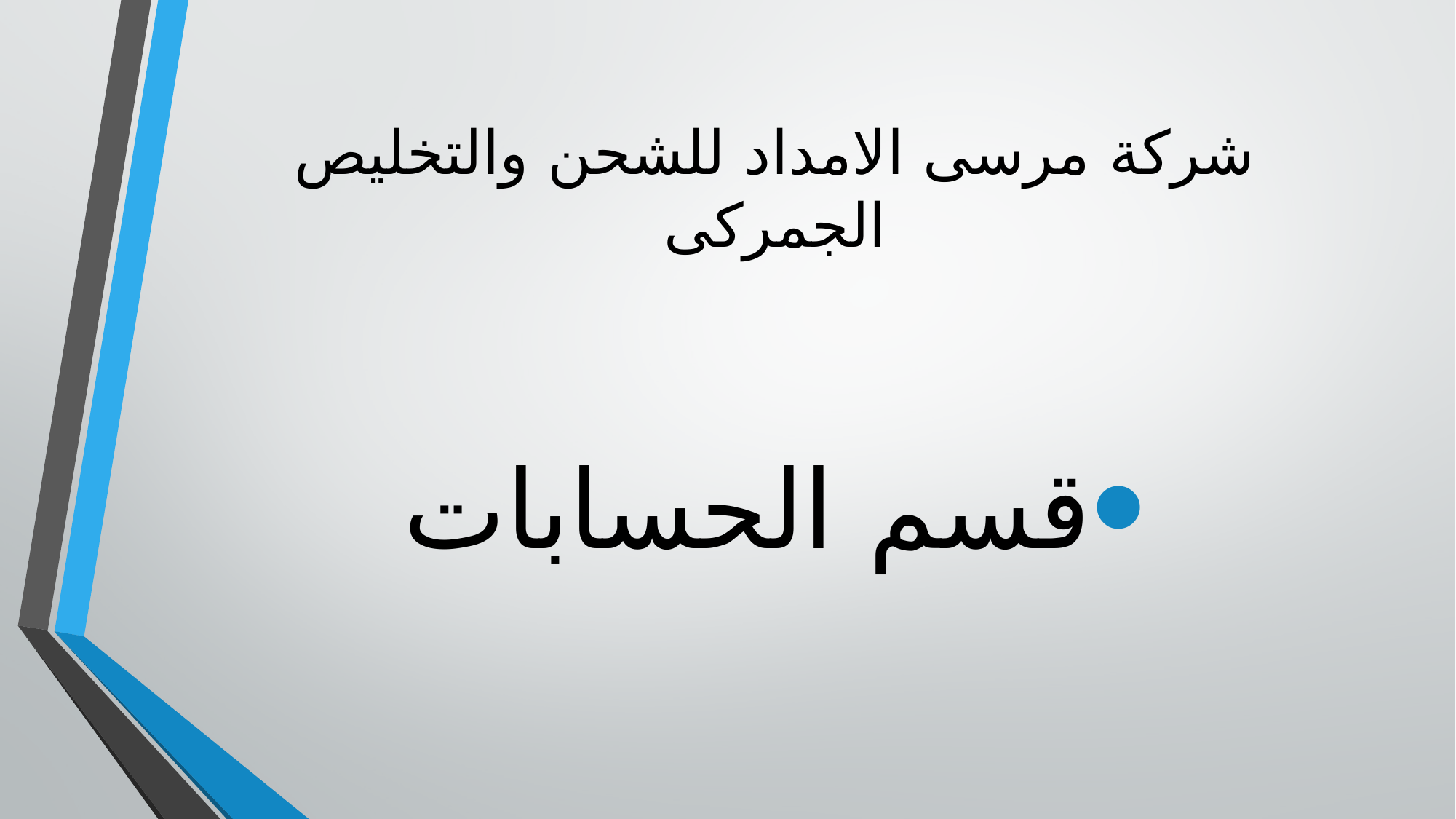

# شركة مرسى الامداد للشحن والتخليص الجمركى
قسم الحسابات